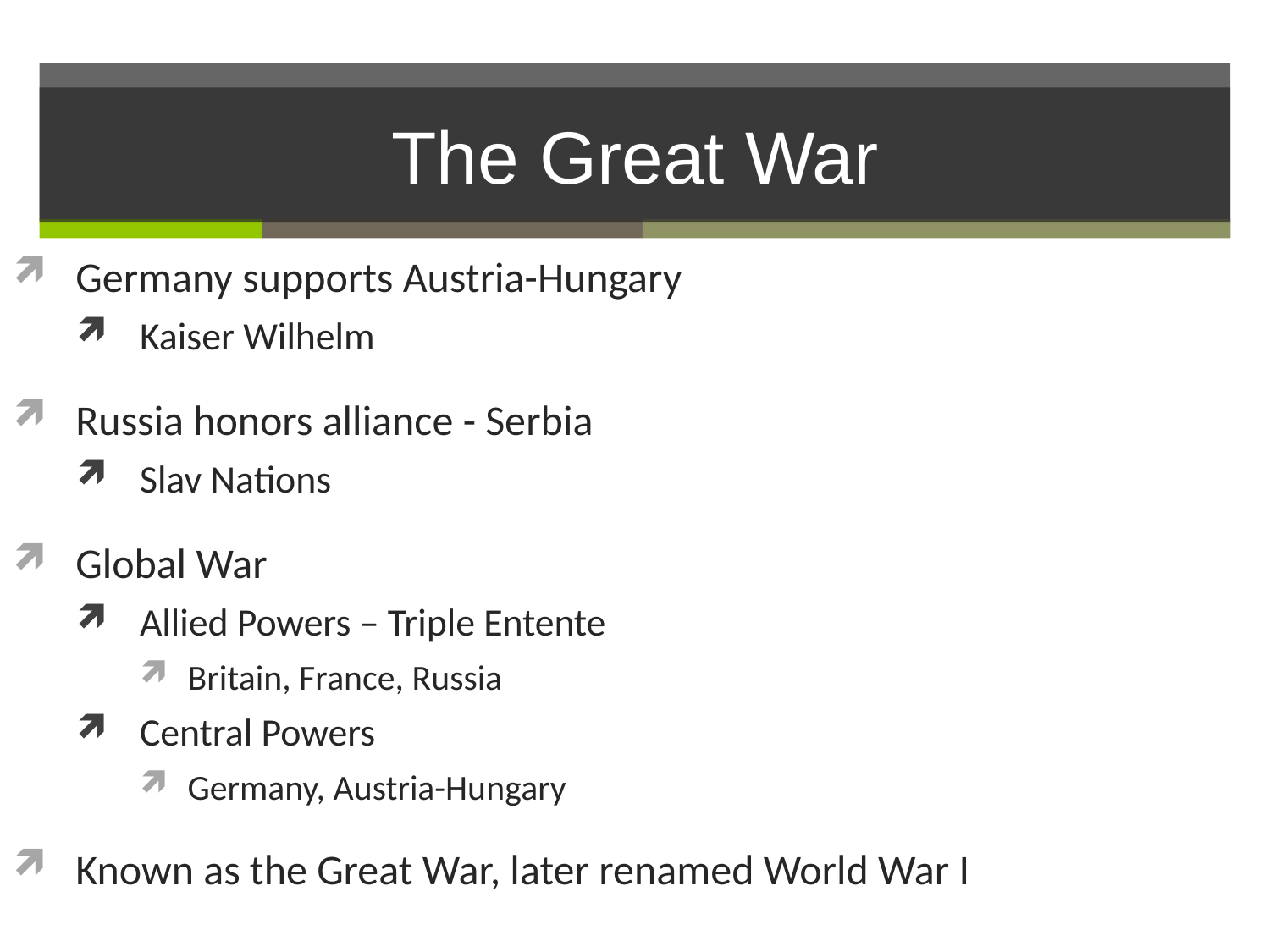

# The Great War
Germany supports Austria-Hungary
Kaiser Wilhelm
Russia honors alliance - Serbia
Slav Nations
Global War
Allied Powers – Triple Entente
Britain, France, Russia
Central Powers
Germany, Austria-Hungary
Known as the Great War, later renamed World War I